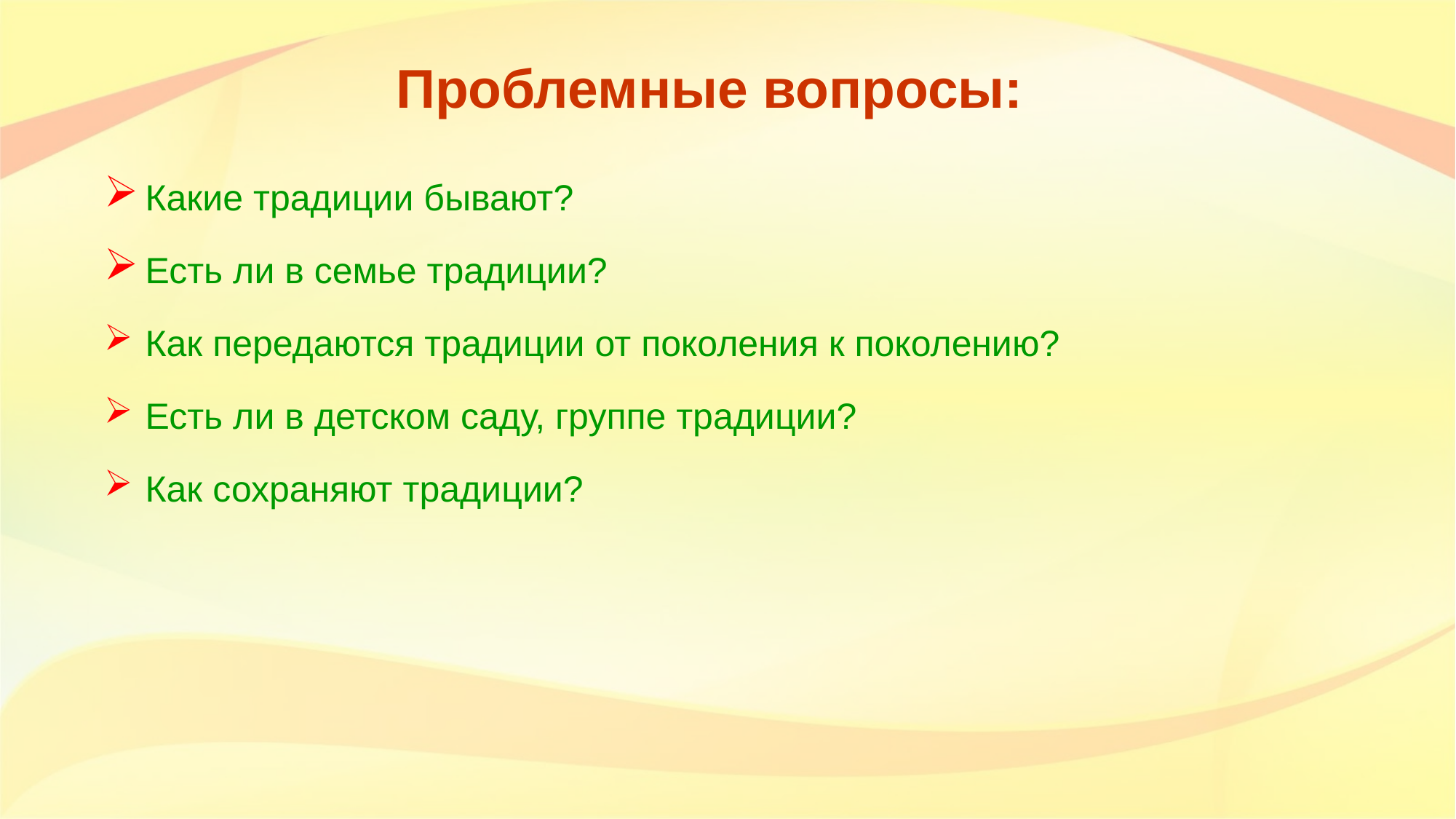

# Проблемные вопросы:
Какие традиции бывают?
Есть ли в семье традиции?
Как передаются традиции от поколения к поколению?
Есть ли в детском саду, группе традиции?
Как сохраняют традиции?